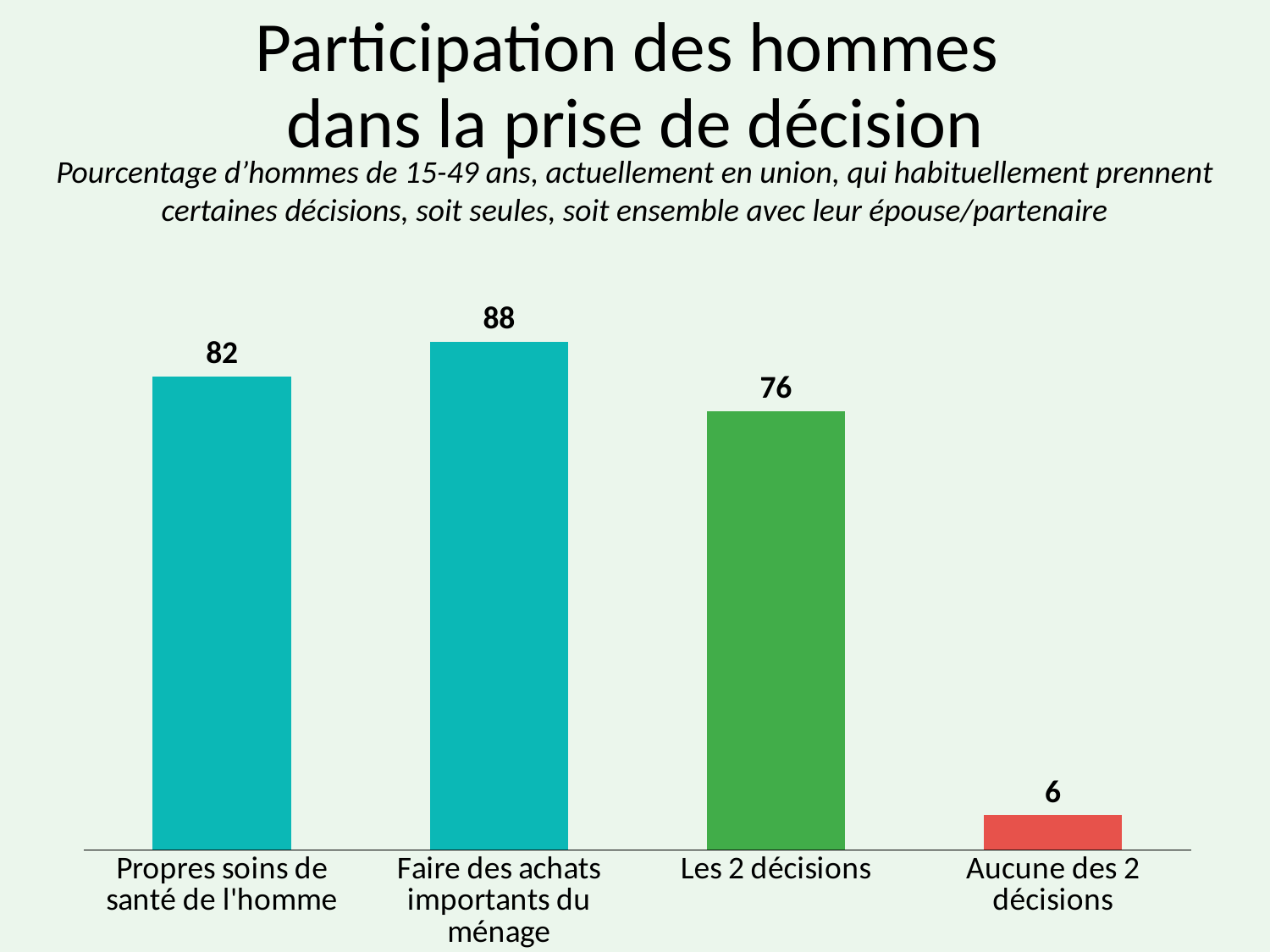

# Participation des hommes dans la prise de décision
Pourcentage d’hommes de 15-49 ans, actuellement en union, qui habituellement prennent certaines décisions, soit seules, soit ensemble avec leur épouse/partenaire

### Chart

| Category | Series 1 |
|---|---|
| Propres soins de santé de l'homme | 82.0 |
| Faire des achats importants du ménage | 88.0 |
| Les 2 décisions | 76.0 |
| Aucune des 2 décisions | 6.0 |